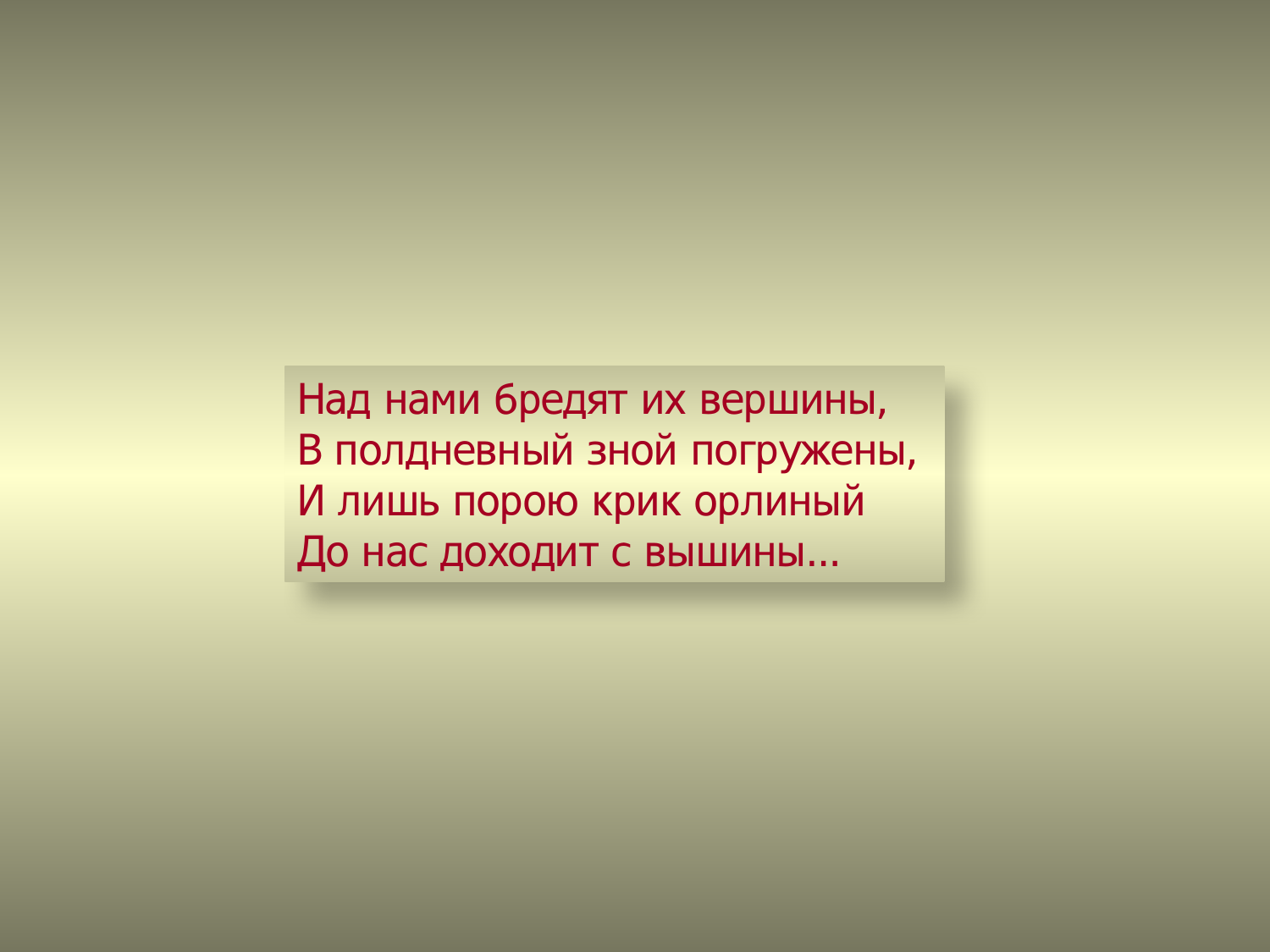

Над нами бредят их вершины,
В полдневный зной погружены,
И лишь порою крик орлиный
До нас доходит с вышины…